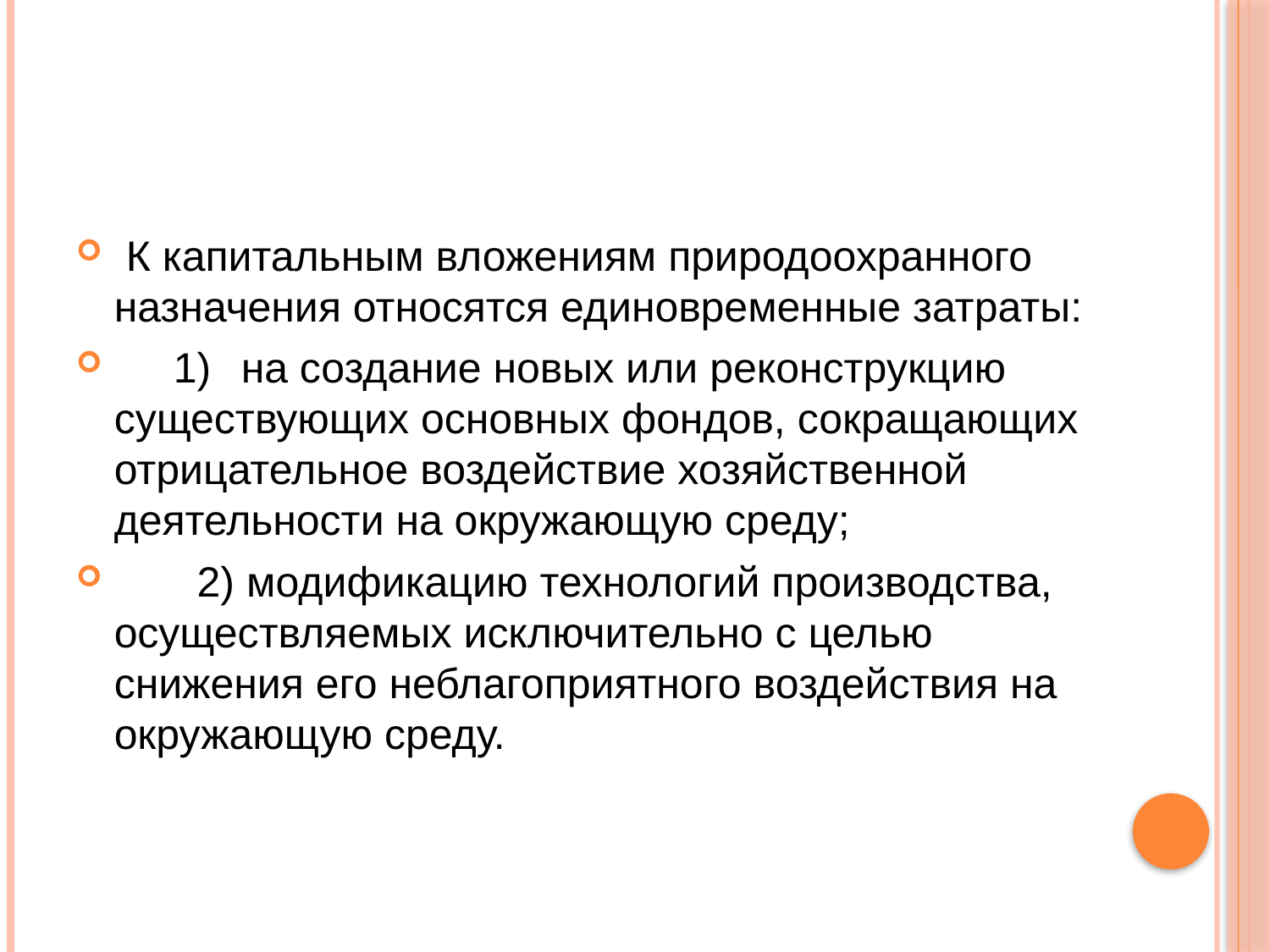

#
 К капитальным вложениям природоохранного назначения относятся единовременные затраты:
     1)	на создание новых или реконструкцию существующих основных фондов, сокращающих отрицательное воздействие хозяйственной деятельности на окружающую среду;
       2) модификацию технологий производства, осуществляемых исключительно с целью снижения его неблагоприятного воздействия на окружающую среду.